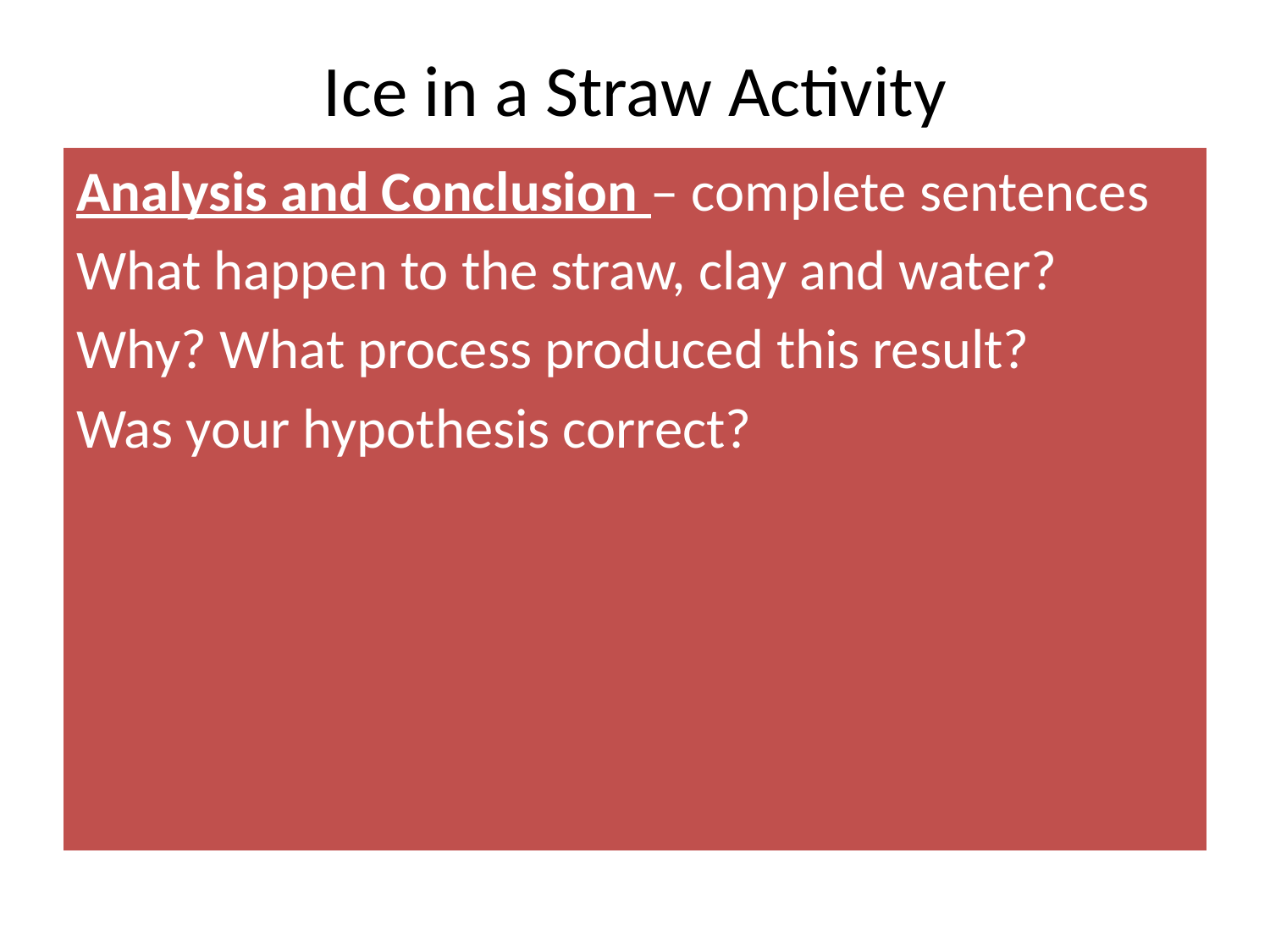

# Ice in a Straw Activity
Analysis and Conclusion – complete sentences
What happen to the straw, clay and water?
Why? What process produced this result?
Was your hypothesis correct?